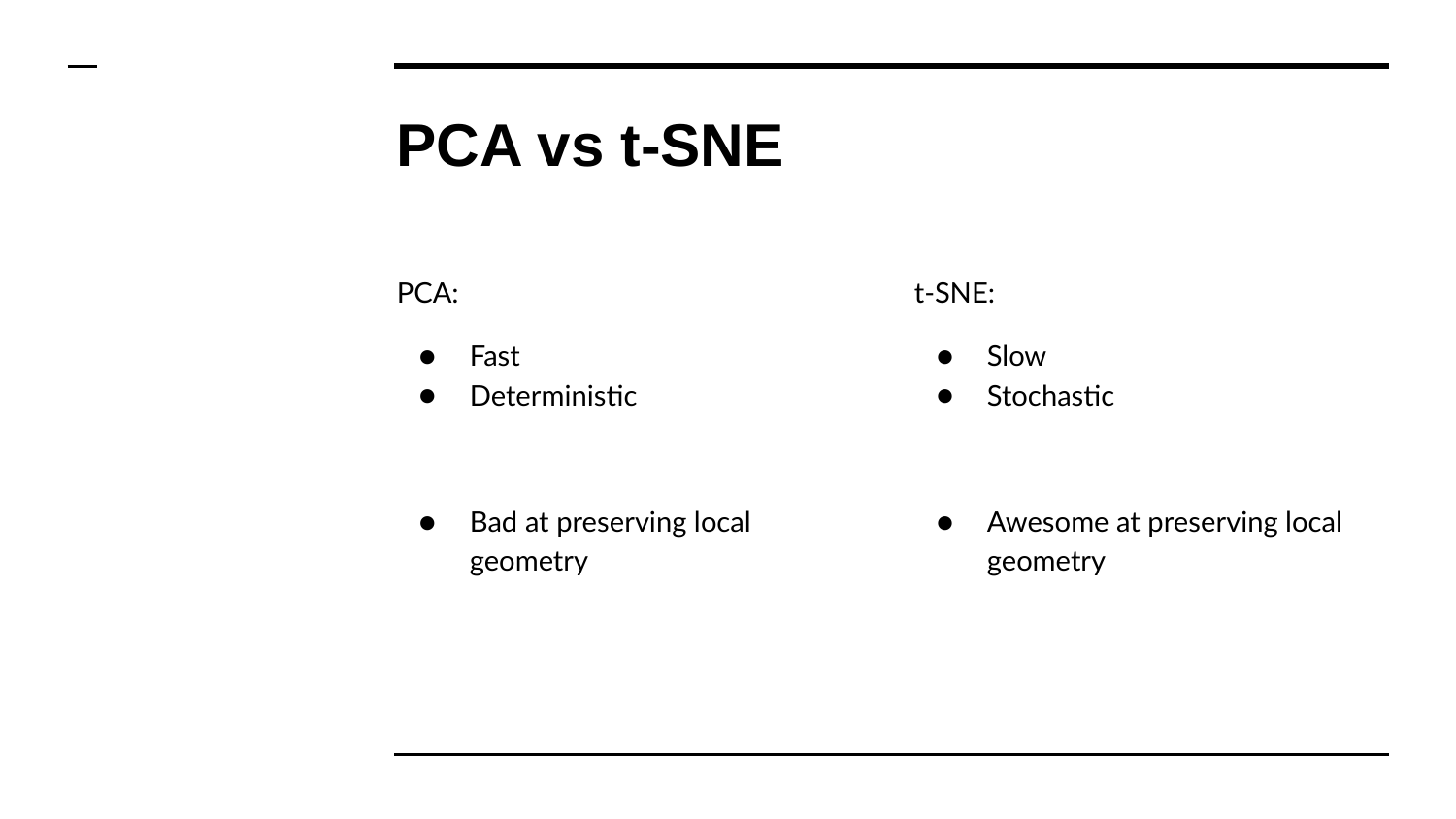

# PCA vs t-SNE
PCA:
Fast
Deterministic

Bad at preserving local geometry
t-SNE:
Slow
Stochastic

Awesome at preserving local geometry